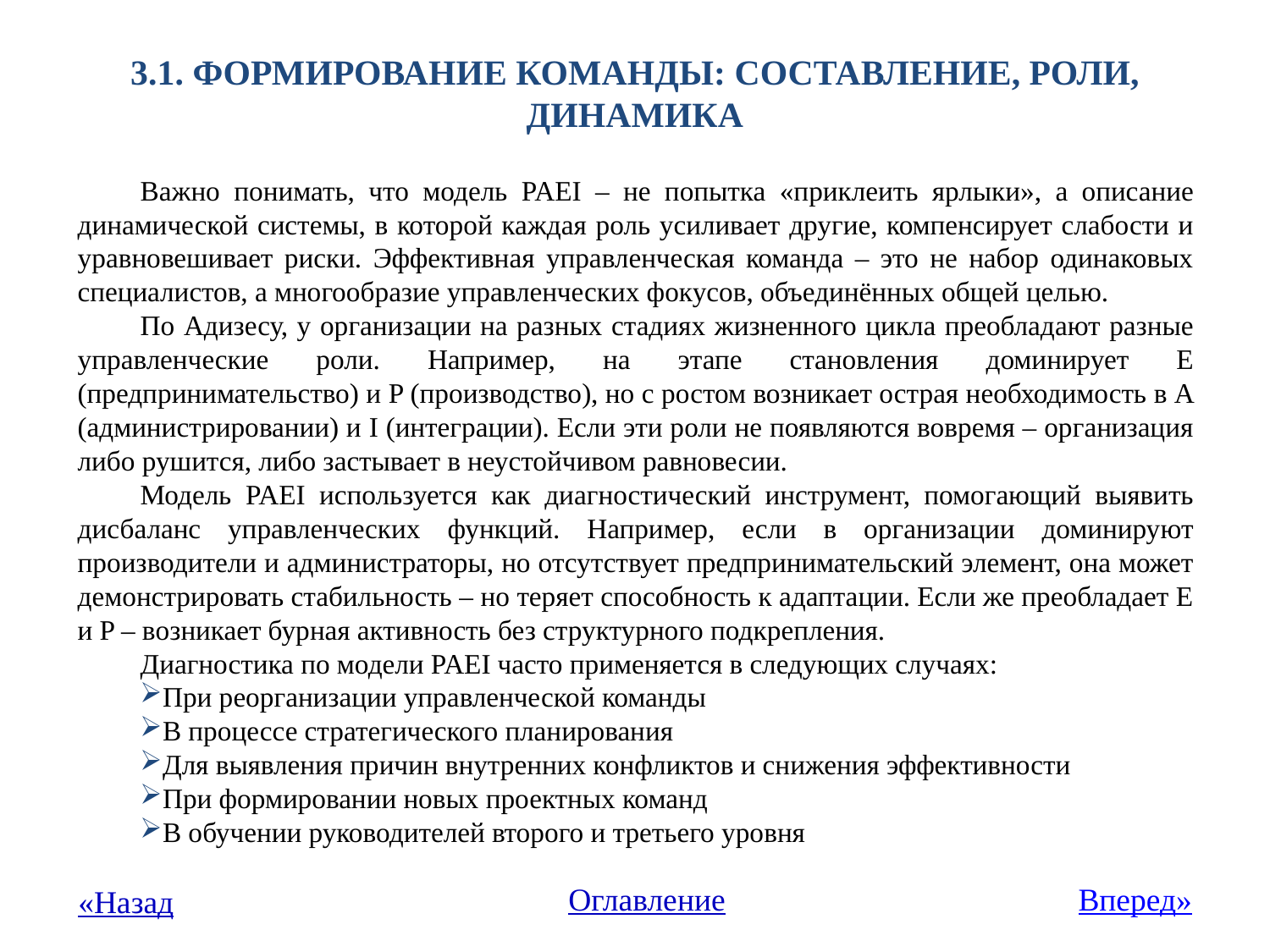

# 3.1. Формирование команды: составление, роли, динамика
Важно понимать, что модель PAEI – не попытка «приклеить ярлыки», а описание динамической системы, в которой каждая роль усиливает другие, компенсирует слабости и уравновешивает риски. Эффективная управленческая команда – это не набор одинаковых специалистов, а многообразие управленческих фокусов, объединённых общей целью.
По Адизесу, у организации на разных стадиях жизненного цикла преобладают разные управленческие роли. Например, на этапе становления доминирует E (предпринимательство) и P (производство), но с ростом возникает острая необходимость в A (администрировании) и I (интеграции). Если эти роли не появляются вовремя – организация либо рушится, либо застывает в неустойчивом равновесии.
Модель PAEI используется как диагностический инструмент, помогающий выявить дисбаланс управленческих функций. Например, если в организации доминируют производители и администраторы, но отсутствует предпринимательский элемент, она может демонстрировать стабильность – но теряет способность к адаптации. Если же преобладает E и P – возникает бурная активность без структурного подкрепления.
Диагностика по модели PAEI часто применяется в следующих случаях:
При реорганизации управленческой команды
В процессе стратегического планирования
Для выявления причин внутренних конфликтов и снижения эффективности
При формировании новых проектных команд
В обучении руководителей второго и третьего уровня

Оглавление
Вперед»
«Назад